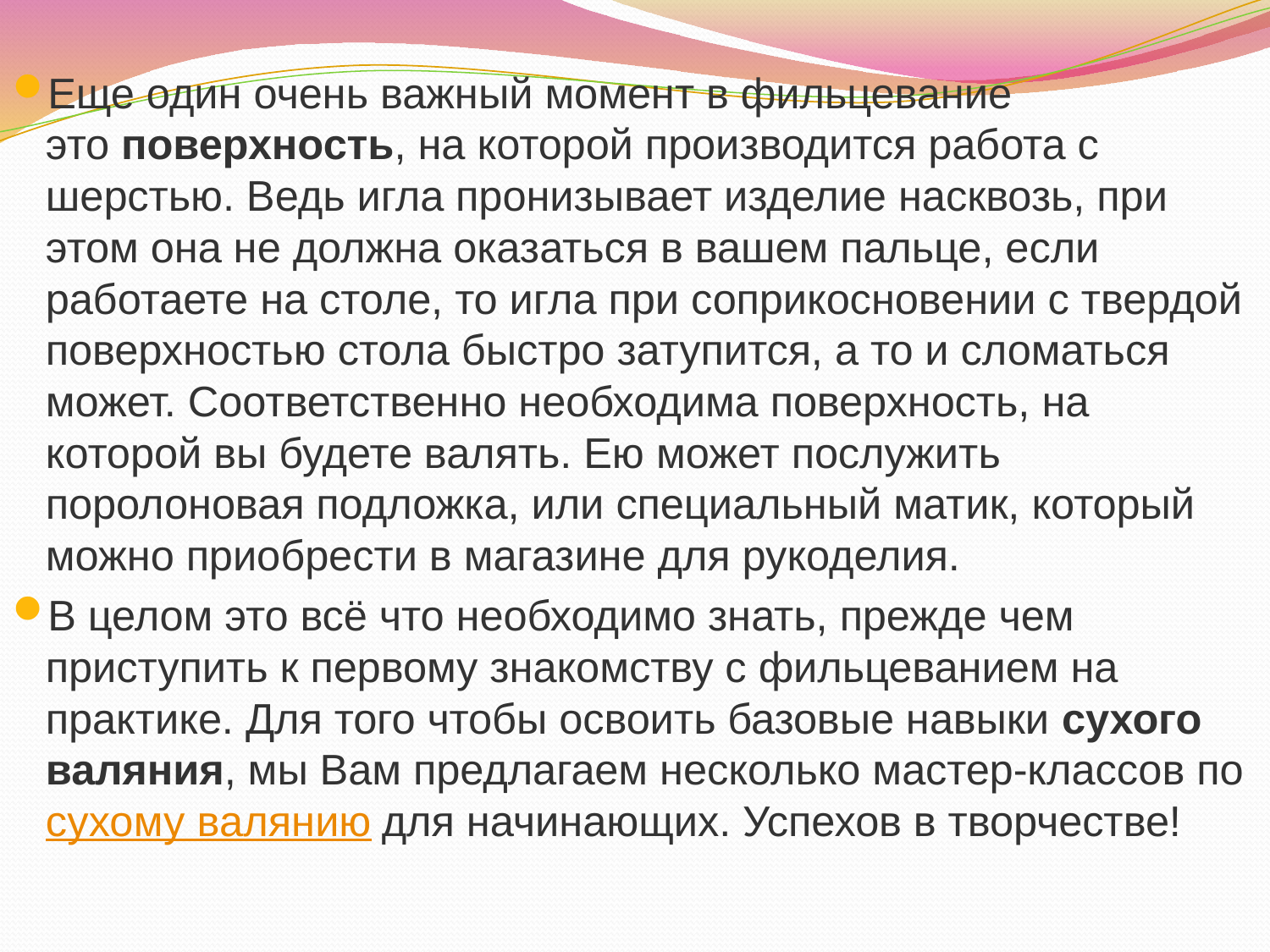

Еще один очень важный момент в фильцевание это поверхность, на которой производится работа с шерстью. Ведь игла пронизывает изделие насквозь, при этом она не должна оказаться в вашем пальце, если работаете на столе, то игла при соприкосновении с твердой поверхностью стола быстро затупится, а то и сломаться может. Соответственно необходима поверхность, на которой вы будете валять. Ею может послужить поролоновая подложка, или специальный матик, который можно приобрести в магазине для рукоделия.
В целом это всё что необходимо знать, прежде чем приступить к первому знакомству с фильцеванием на практике. Для того чтобы освоить базовые навыки сухого валяния, мы Вам предлагаем несколько мастер-классов по сухому валянию для начинающих. Успехов в творчестве!

#